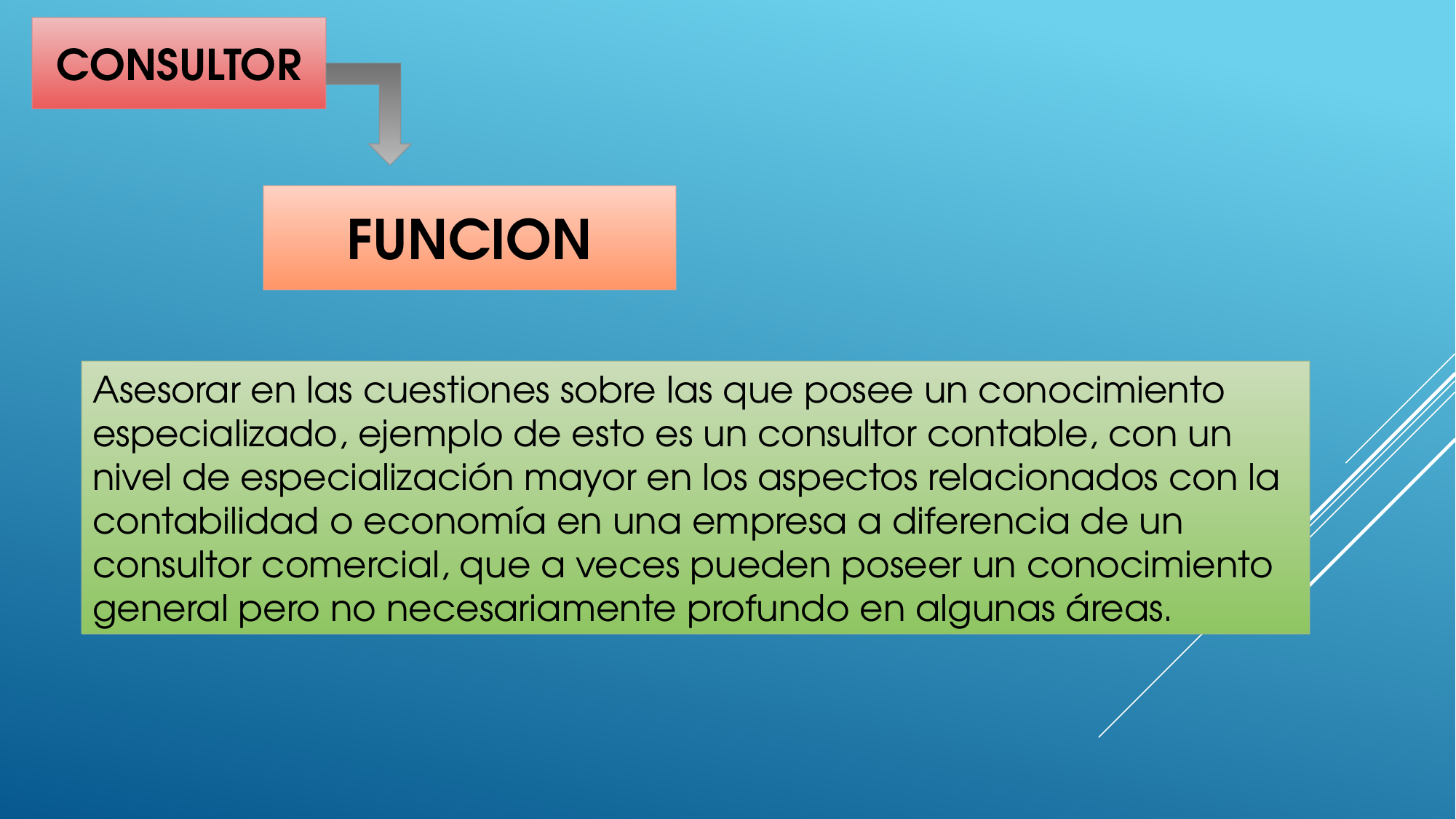

CONSULTOR

# funcion
Asesorar en las cuestiones sobre las que posee un conocimiento especializado, ejemplo de esto es un consultor contable, con un nivel de especialización mayor en los aspectos relacionados con la contabilidad o economía en una empresa a diferencia de un consultor comercial, que a veces pueden poseer un conocimiento general pero no necesariamente profundo en algunas áreas.